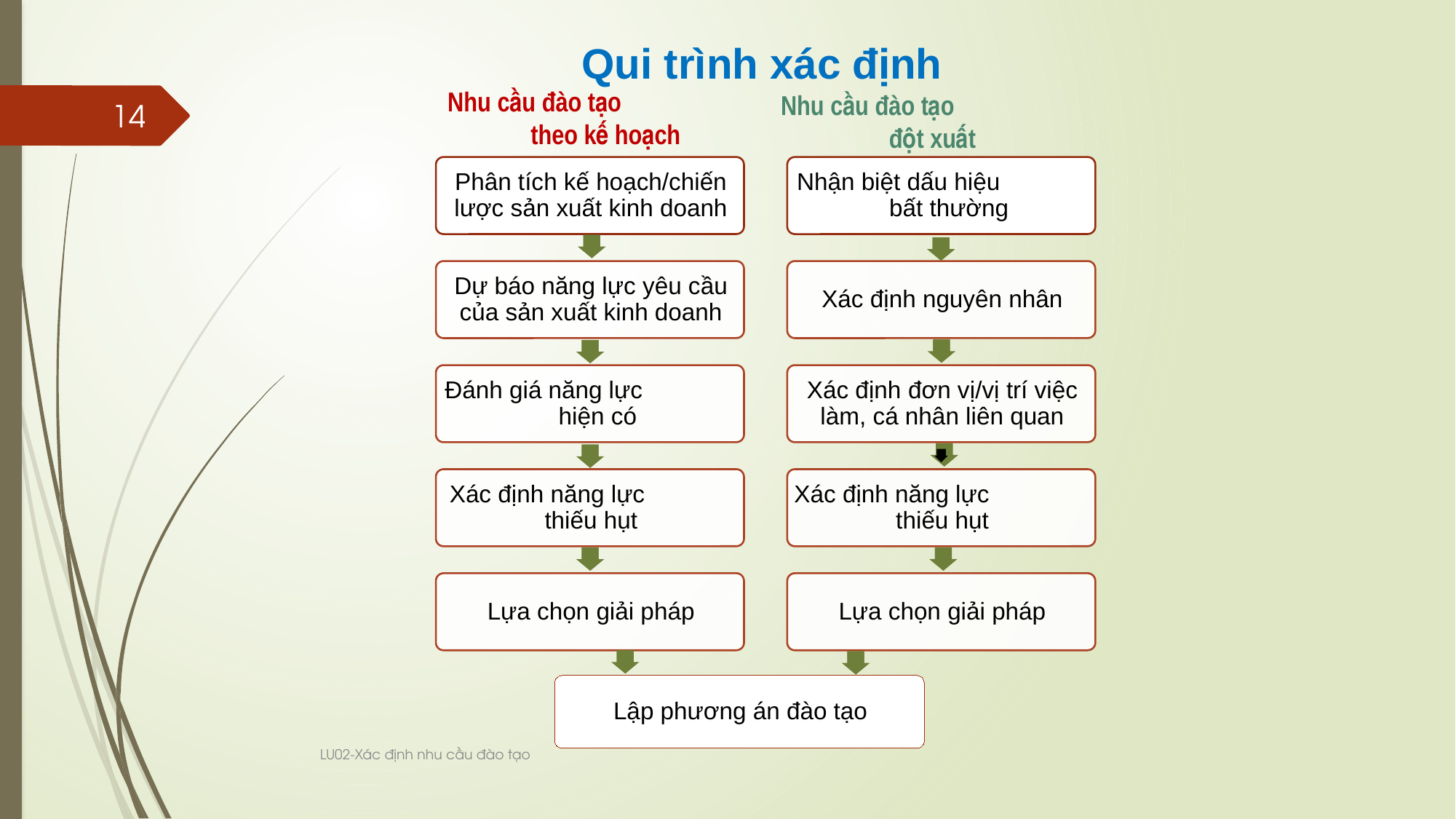

Qui trình xác định
Nhu cầu đào tạo                        theo kế hoạch
Nhu cầu đào tạo                      đột xuất
14
Phân tích kế hoạch/chiến lược sản xuất kinh doanh
Dự báo năng lực yêu cầu của sản xuất kinh doanh
Đánh giá năng lực                 hiện có
Xác định năng lực              thiếu hụt
Lựa chọn giải pháp
Nhận biệt dấu hiệu                 bất thường
Xác định nguyên nhân
Xác định đơn vị/vị trí việc làm, cá nhân liên quan
Xác định năng lực                 thiếu hụt
Lựa chọn giải pháp

Lập phương án đào tạo

LU02-Xác định nhu cầu đào tạo